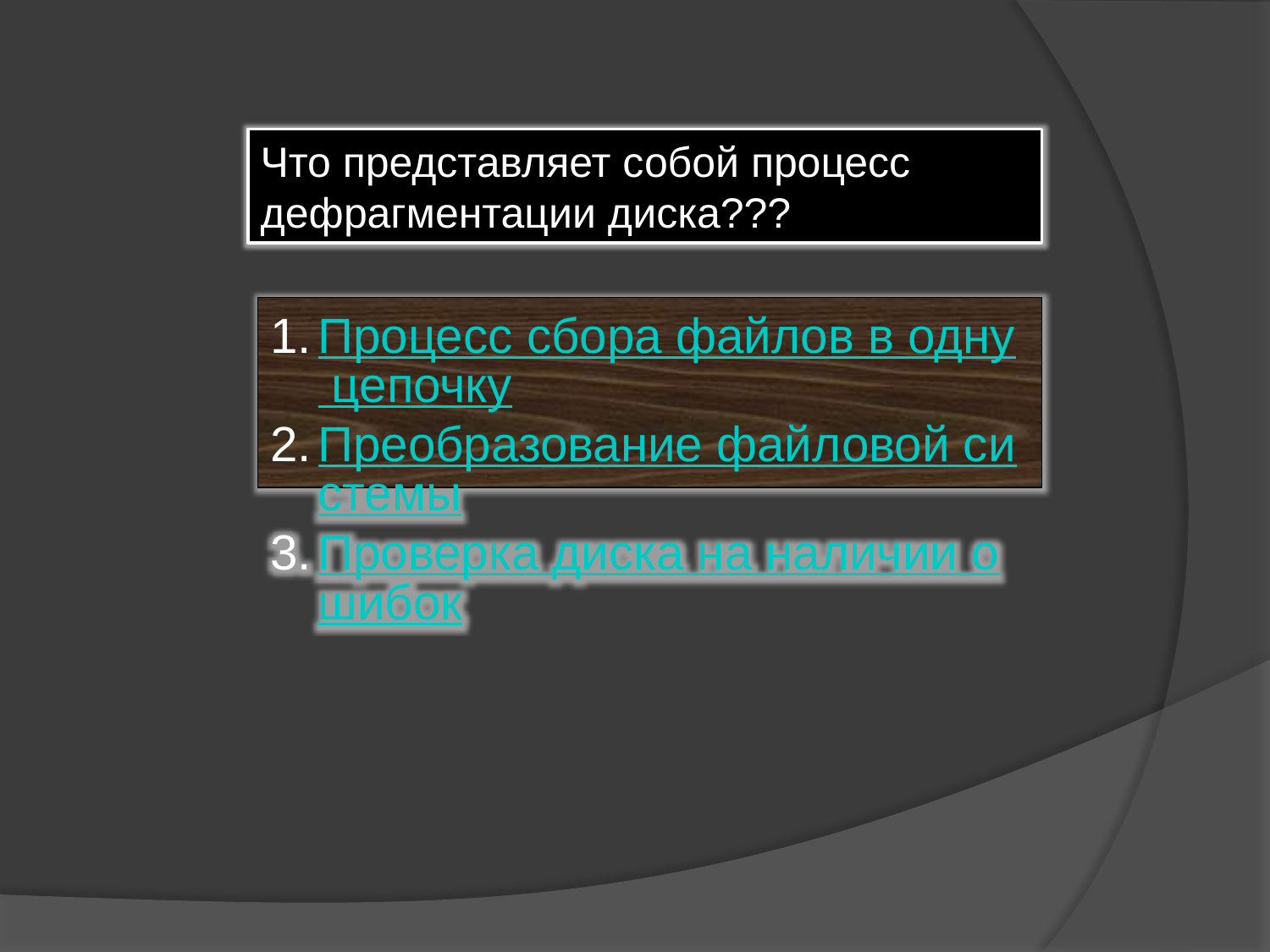

Что представляет собой процесс дефрагментации диска???
Процесс сбора файлов в одну цепочку
Преобразование файловой системы
Проверка диска на наличии ошибок